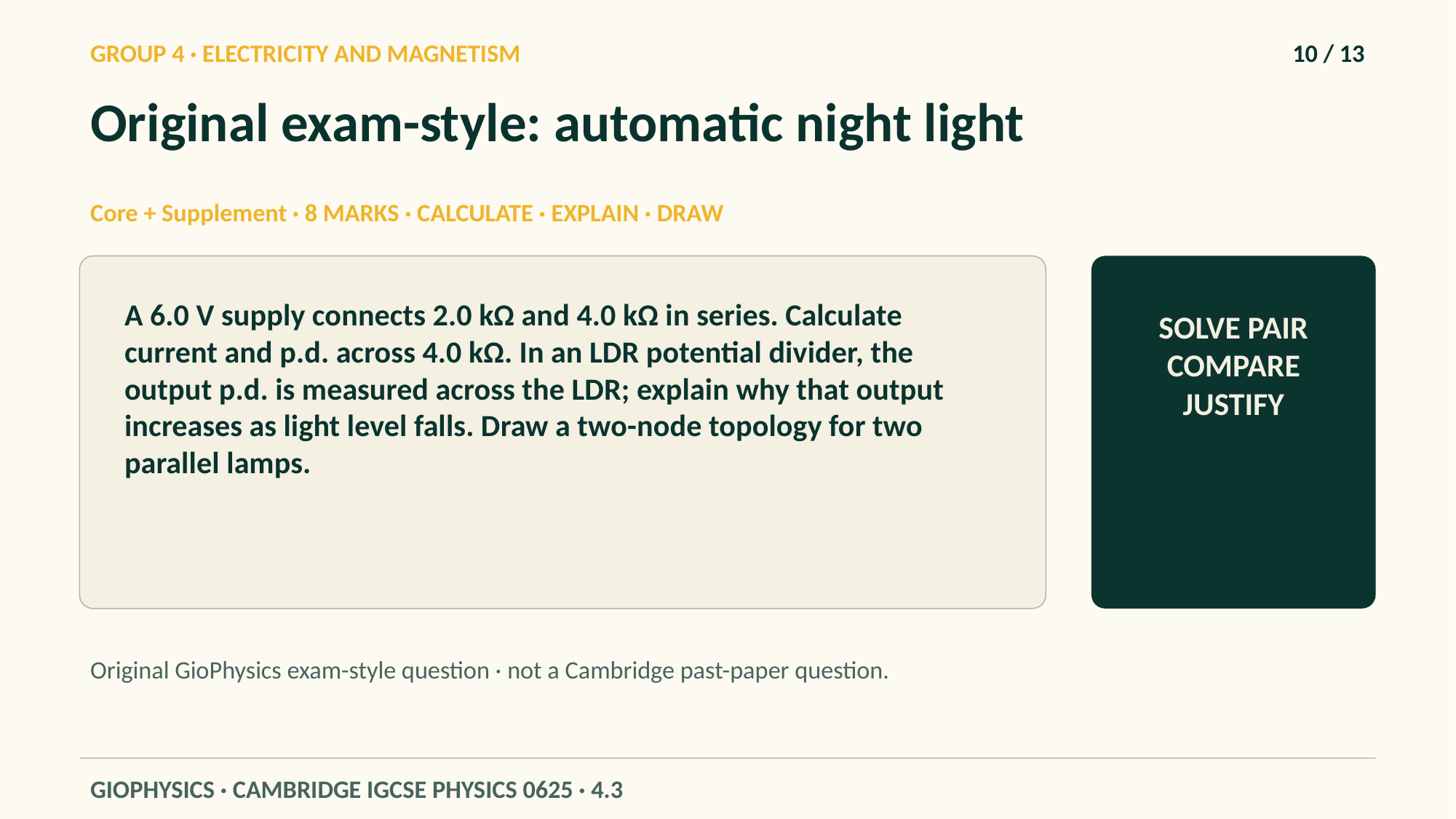

GROUP 4 · ELECTRICITY AND MAGNETISM
10 / 13
Original exam-style: automatic night light
Core + Supplement · 8 MARKS · CALCULATE · EXPLAIN · DRAW

A 6.0 V supply connects 2.0 kΩ and 4.0 kΩ in series. Calculate current and p.d. across 4.0 kΩ. In an LDR potential divider, the output p.d. is measured across the LDR; explain why that output increases as light level falls. Draw a two-node topology for two parallel lamps.
SOLVE PAIR COMPARE JUSTIFY
Original GioPhysics exam-style question · not a Cambridge past-paper question.

GIOPHYSICS · CAMBRIDGE IGCSE PHYSICS 0625 · 4.3